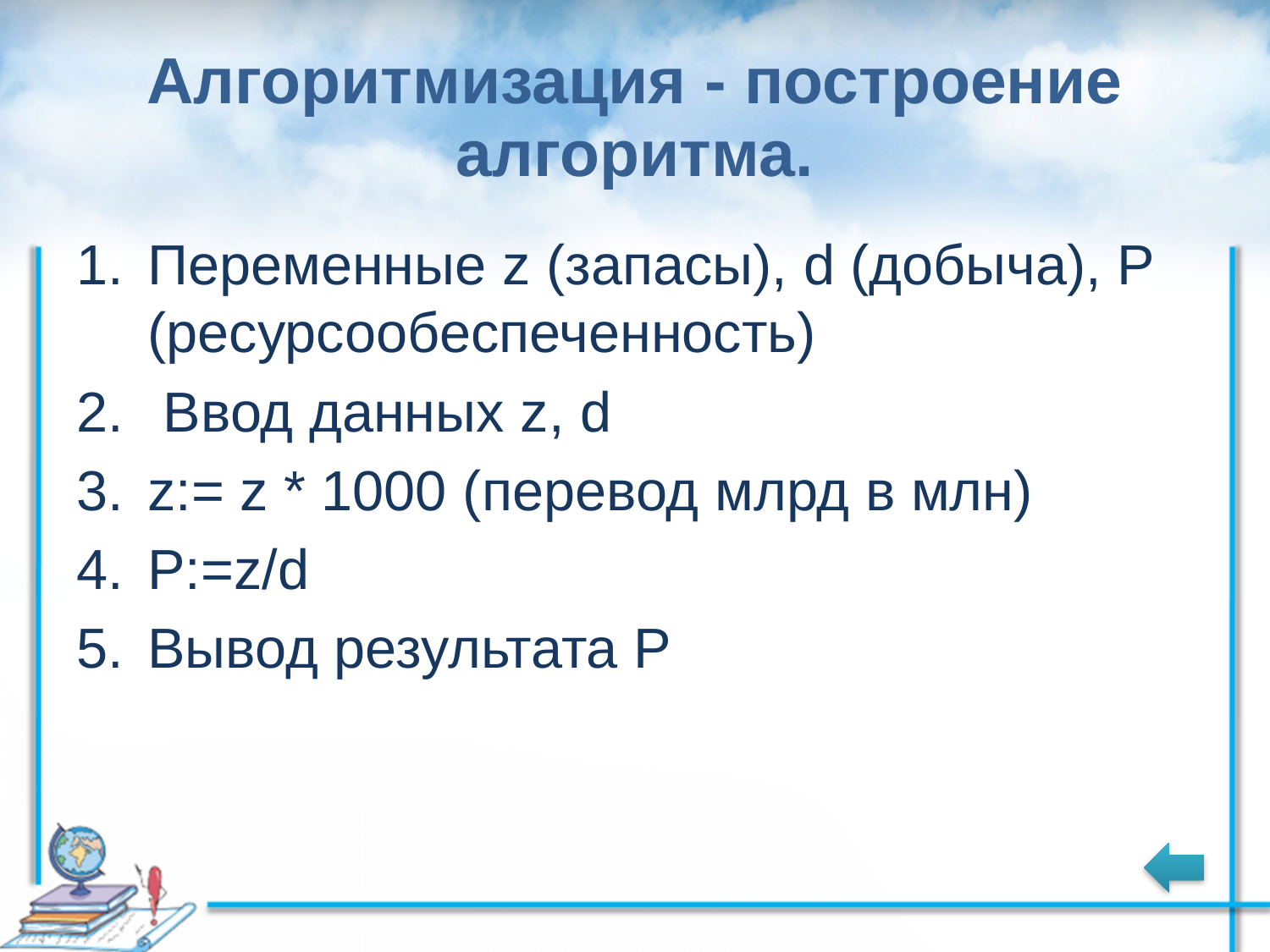

# Алгоритмизация - построение алгоритма.
Переменные z (запасы), d (добыча), Р (ресурсообеспеченность)
 Ввод данных z, d
z:= z * 1000 (перевод млрд в млн)
P:=z/d
Вывод результата P